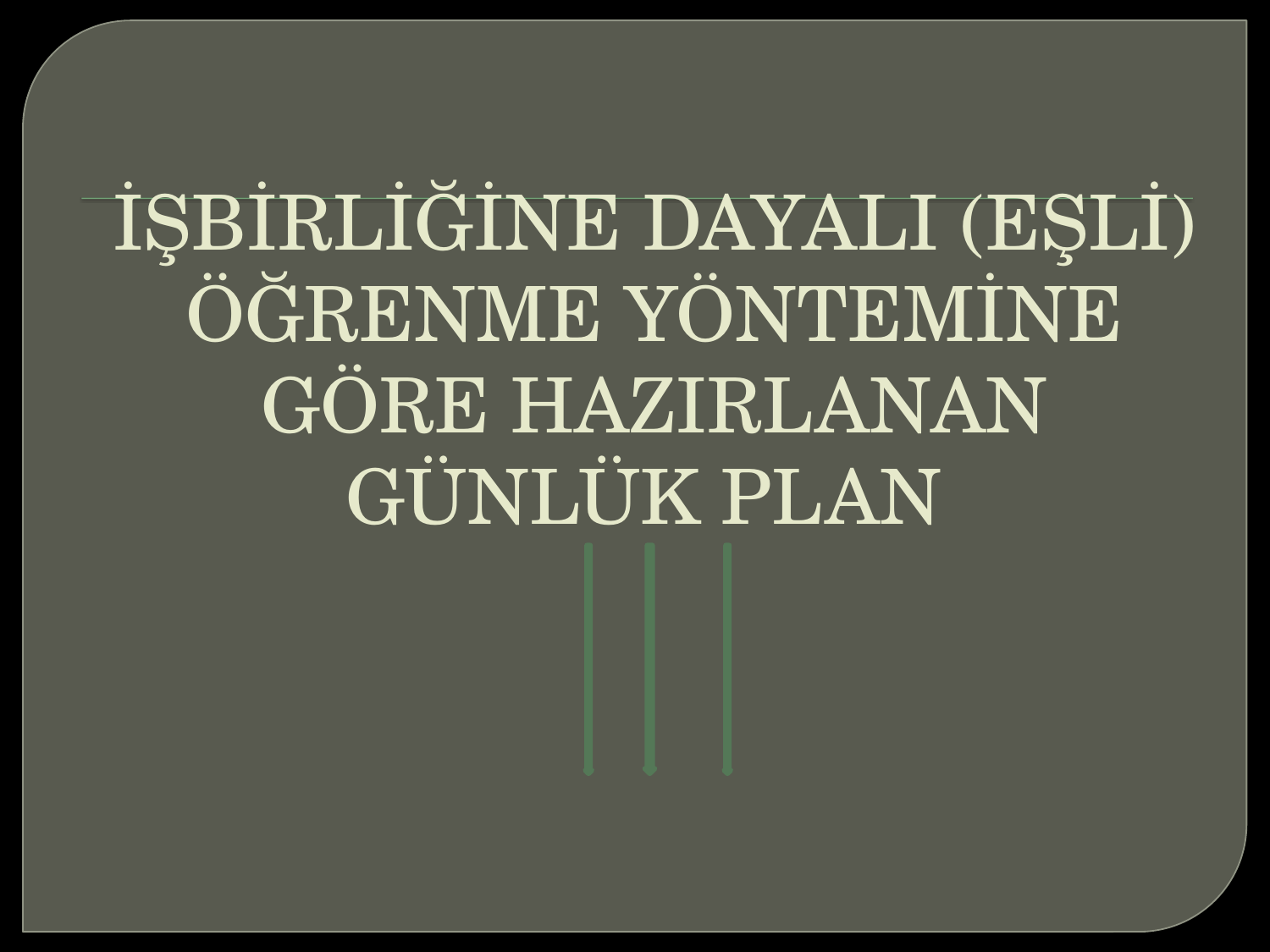

# İŞBİRLİĞİNE DAYALI (EŞLİ) ÖĞRENME YÖNTEMİNE GÖRE HAZIRLANAN GÜNLÜK PLAN